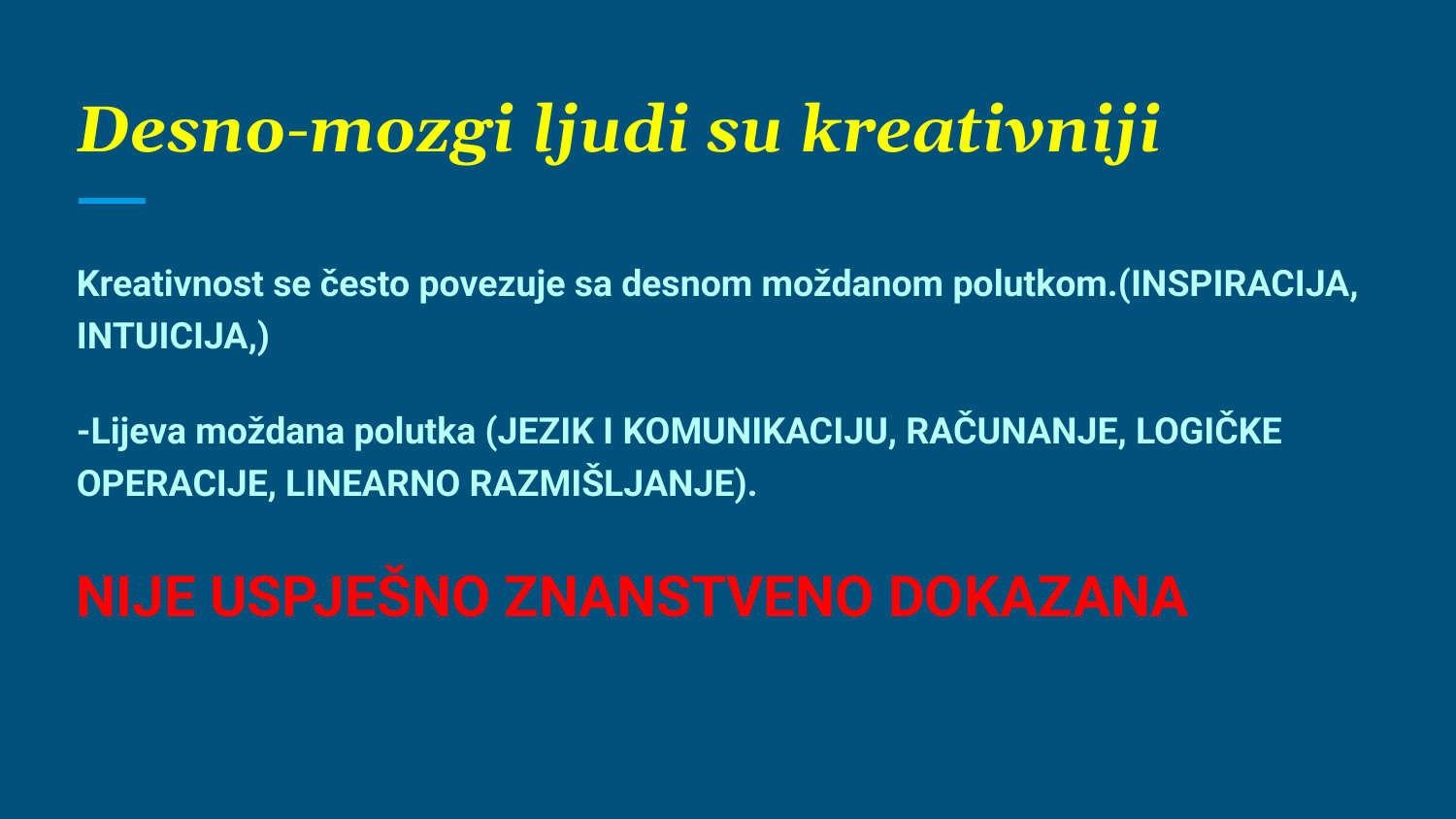

# Desno-mozgi ljudi su kreativniji
Kreativnost se često povezuje sa desnom moždanom polutkom.(INSPIRACIJA, INTUICIJA,)
-Lijeva moždana polutka (JEZIK I KOMUNIKACIJU, RAČUNANJE, LOGIČKE OPERACIJE, LINEARNO RAZMIŠLJANJE).
NIJE USPJEŠNO ZNANSTVENO DOKAZANA